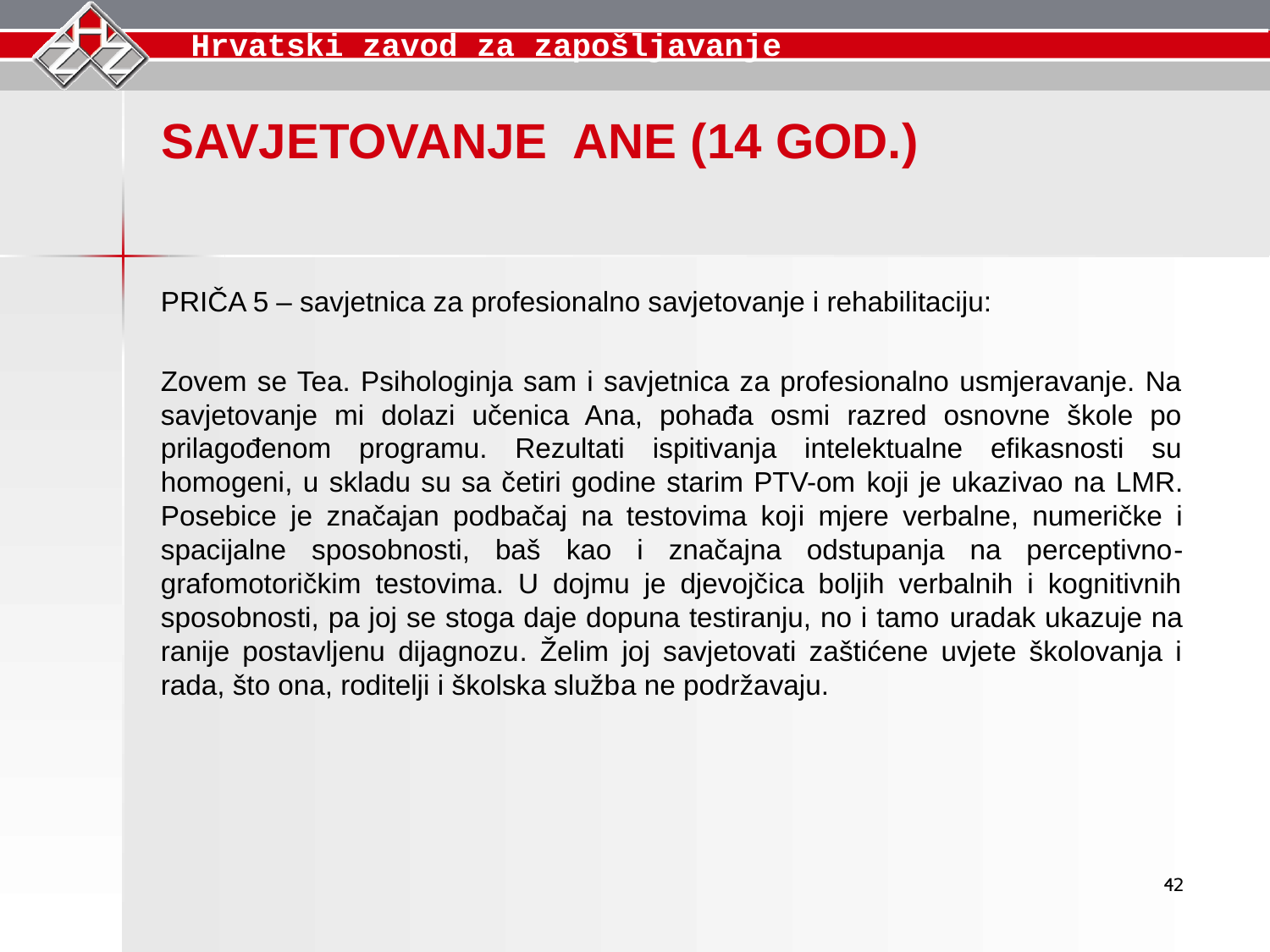

SAVJETOVANJE  ANE (14 GOD.)

PRIČA 5 – savjetnica za profesionalno savjetovanje i rehabilitaciju:

Zovem se Tea. Psihologinja sam i savjetnica za profesionalno usmjeravanje. Na savjetovanje mi dolazi učenica Ana, pohađa osmi razred osnovne škole po prilagođenom programu. Rezultati ispitivanja intelektualne efikasnosti su homogeni, u skladu su sa četiri godine starim PTV-om koji je ukazivao na LMR. Posebice je značajan podbačaj na testovima koji mjere verbalne, numeričke i spacijalne sposobnosti, baš kao i značajna odstupanja na perceptivno-grafomotoričkim testovima. U dojmu je djevojčica boljih verbalnih i kognitivnih sposobnosti, pa joj se stoga daje dopuna testiranju, no i tamo uradak ukazuje na ranije postavljenu dijagnozu. Želim joj savjetovati zaštićene uvjete školovanja i rada, što ona, roditelji i školska služba ne podržavaju.
42